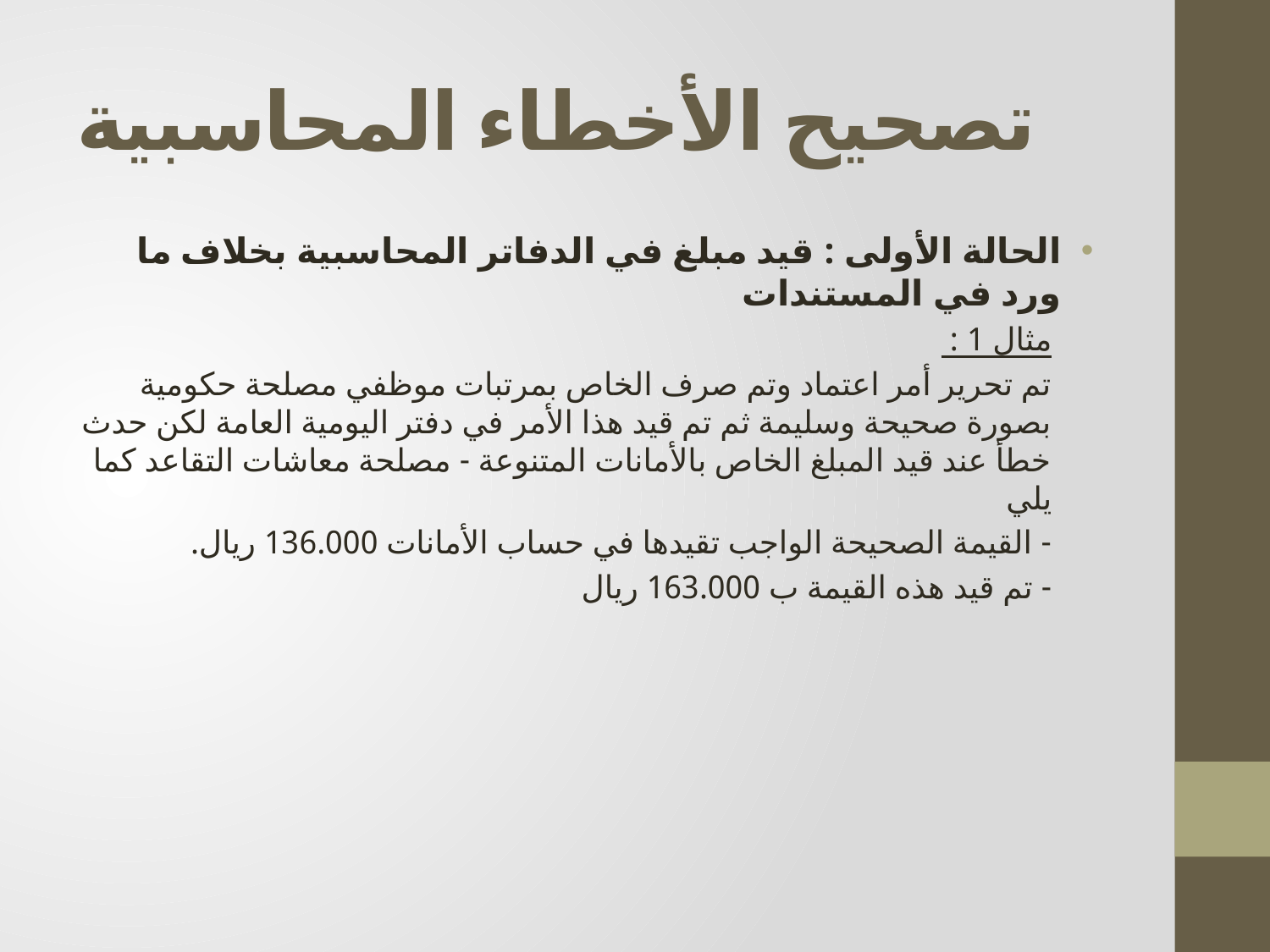

# تصحيح الأخطاء المحاسبية
الحالة الأولى : قيد مبلغ في الدفاتر المحاسبية بخلاف ما ورد في المستندات
مثال 1 :
تم تحرير أمر اعتماد وتم صرف الخاص بمرتبات موظفي مصلحة حكومية بصورة صحيحة وسليمة ثم تم قيد هذا الأمر في دفتر اليومية العامة لكن حدث خطأ عند قيد المبلغ الخاص بالأمانات المتنوعة - مصلحة معاشات التقاعد كما يلي
- القيمة الصحيحة الواجب تقيدها في حساب الأمانات 136.000 ريال.
- تم قيد هذه القيمة ب 163.000 ريال